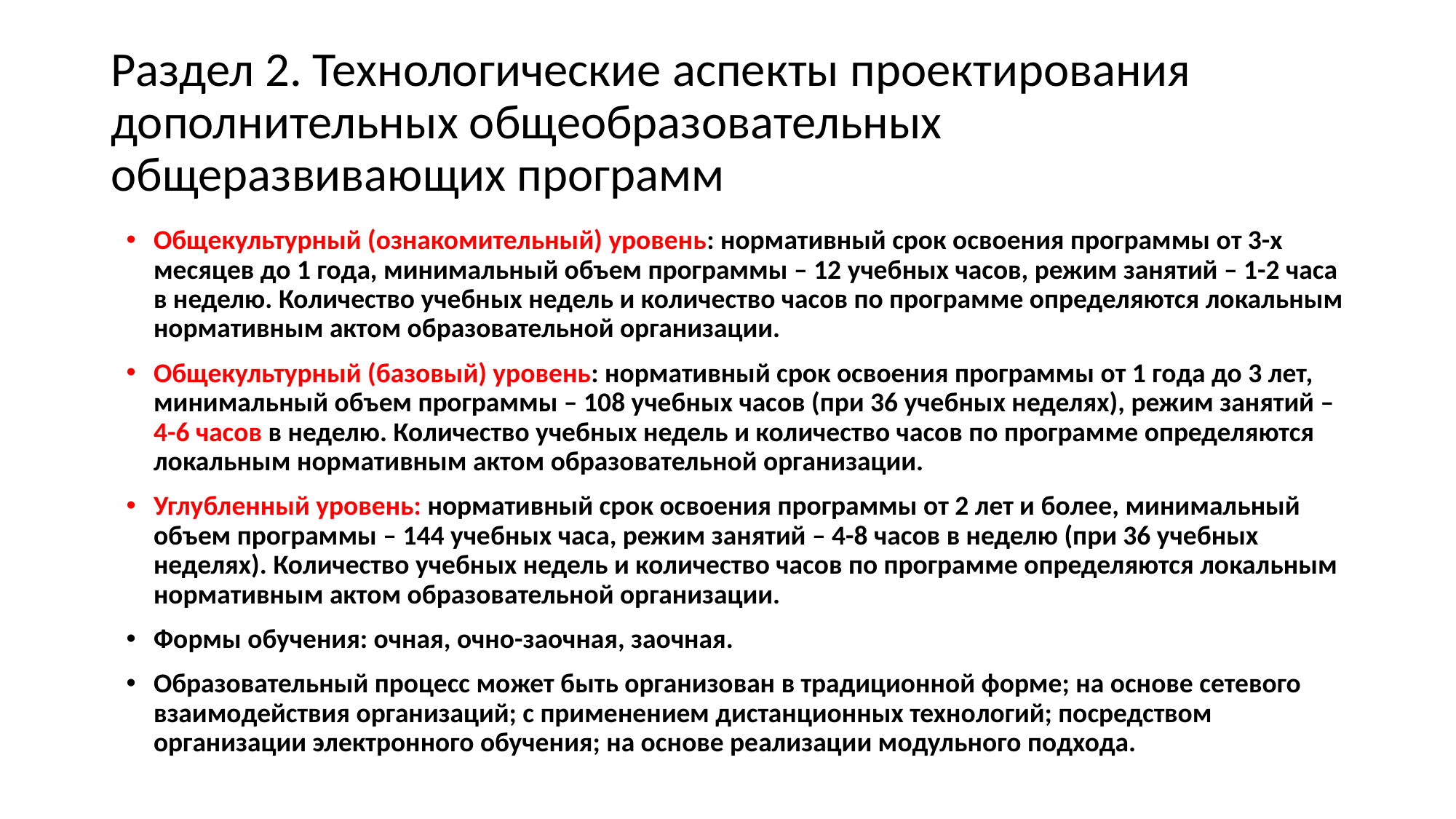

# Раздел 2. Технологические аспекты проектирования дополнительных общеобразовательных общеразвивающих программ
Общекультурный (ознакомительный) уровень: нормативный срок освоения программы от 3-х месяцев до 1 года, минимальный объем программы – 12 учебных часов, режим занятий – 1-2 часа в неделю. Количество учебных недель и количество часов по программе определяются локальным нормативным актом образовательной организации.
Общекультурный (базовый) уровень: нормативный срок освоения программы от 1 года до 3 лет, минимальный объем программы – 108 учебных часов (при 36 учебных неделях), режим занятий – 4-6 часов в неделю. Количество учебных недель и количество часов по программе определяются локальным нормативным актом образовательной организации.
Углубленный уровень: нормативный срок освоения программы от 2 лет и более, минимальный объем программы – 144 учебных часа, режим занятий – 4-8 часов в неделю (при 36 учебных неделях). Количество учебных недель и количество часов по программе определяются локальным нормативным актом образовательной организации.
Формы обучения: очная, очно-заочная, заочная.
Образовательный процесс может быть организован в традиционной форме; на основе сетевого взаимодействия организаций; с применением дистанционных технологий; посредством организации электронного обучения; на основе реализации модульного подхода.